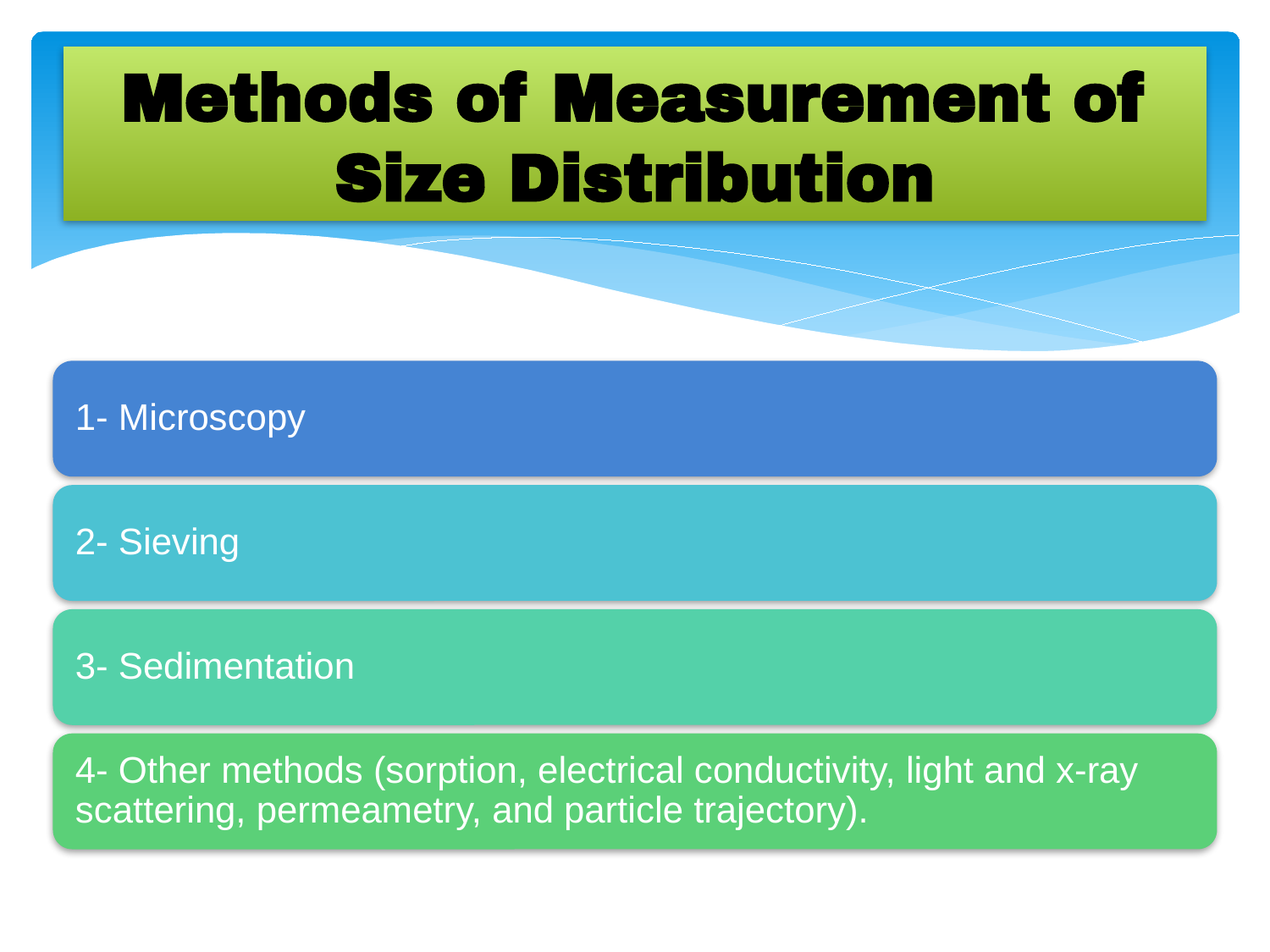

# Methods of Measurement of Size Distribution
1- Microscopy
2- Sieving
3- Sedimentation
4- Other methods (sorption, electrical conductivity, light and x-ray scattering, permeametry, and particle trajectory).